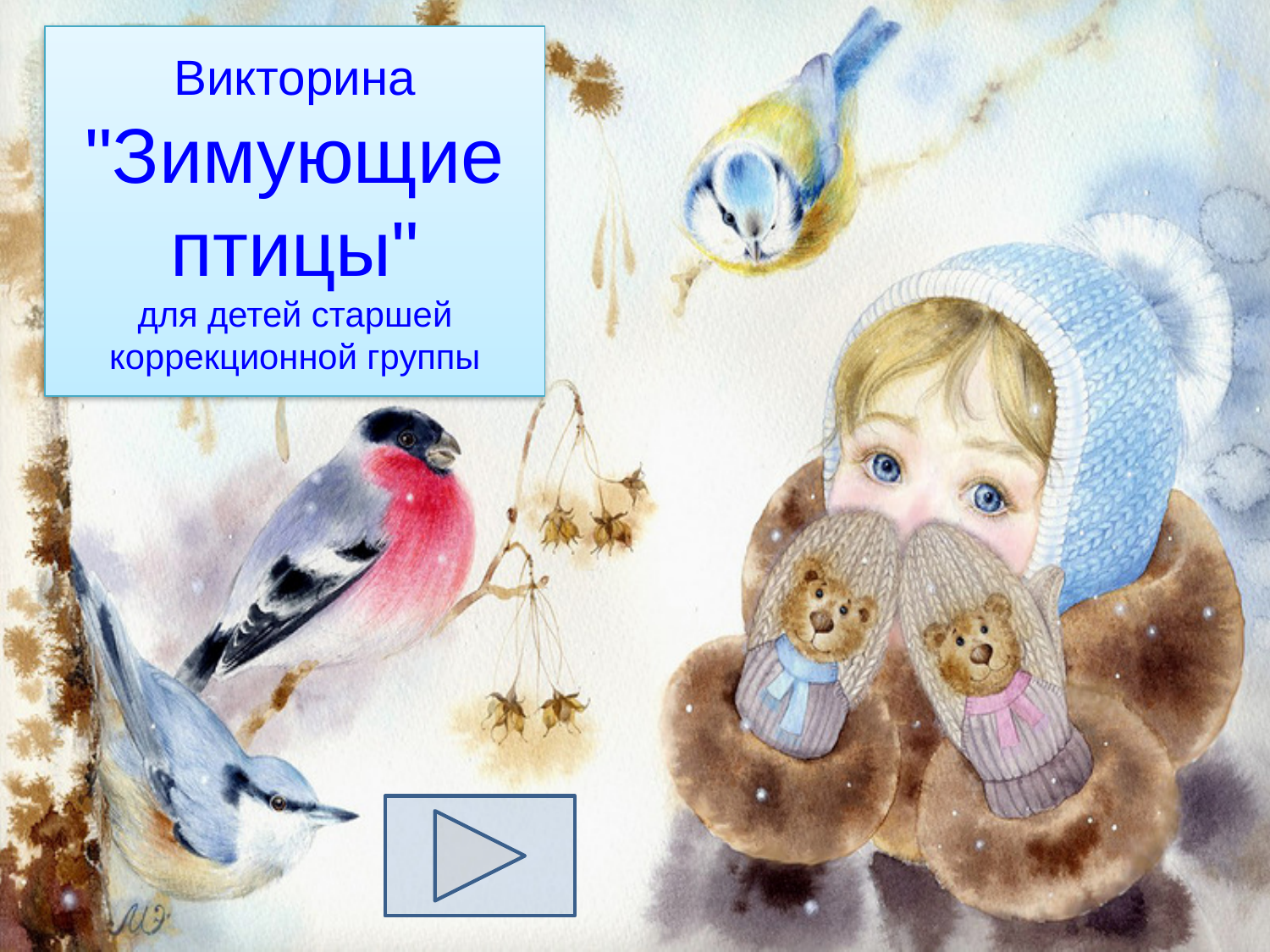

# Викторина "Зимующие птицы" для детей старшей коррекционной группы